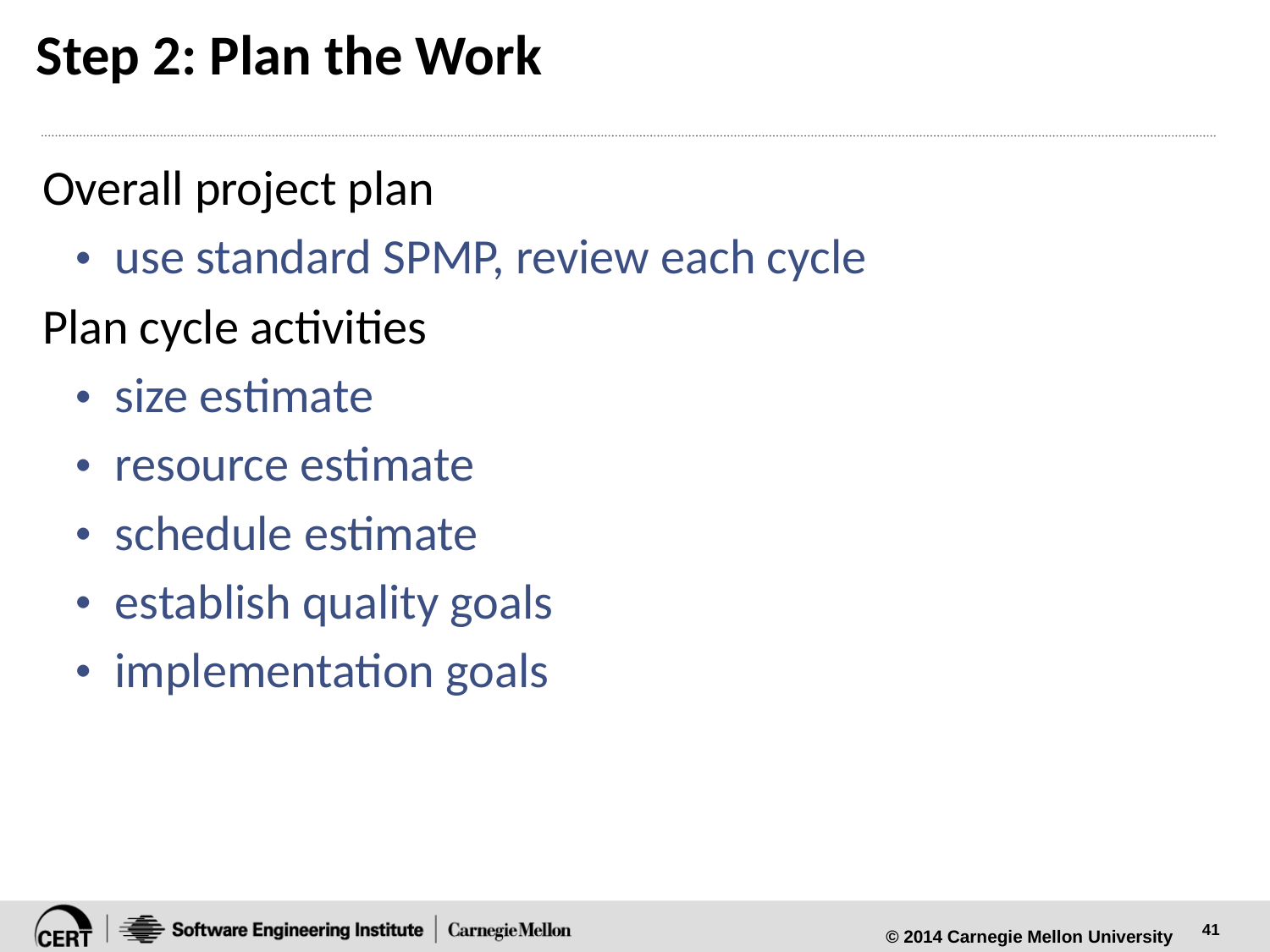

# Step 2: Plan the Work
Overall project plan
 use standard SPMP, review each cycle
Plan cycle activities
 size estimate
 resource estimate
 schedule estimate
 establish quality goals
 implementation goals